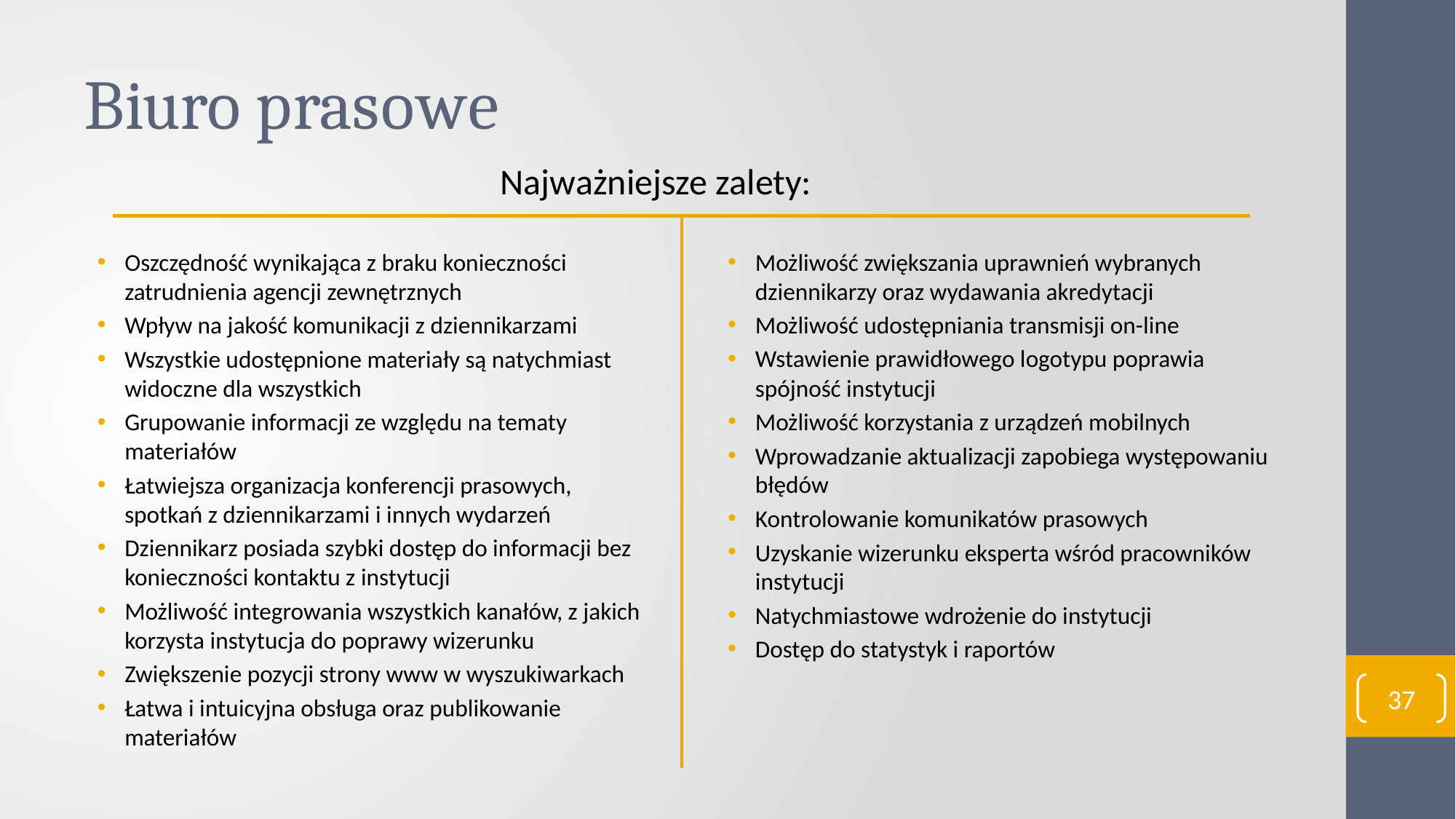

# Biuro prasowe
Najważniejsze zalety:
Oszczędność wynikająca z braku konieczności zatrudnienia agencji zewnętrznych
Wpływ na jakość komunikacji z dziennikarzami
Wszystkie udostępnione materiały są natychmiast widoczne dla wszystkich
Grupowanie informacji ze względu na tematy materiałów
Łatwiejsza organizacja konferencji prasowych, spotkań z dziennikarzami i innych wydarzeń
Dziennikarz posiada szybki dostęp do informacji bez konieczności kontaktu z instytucji
Możliwość integrowania wszystkich kanałów, z jakich korzysta instytucja do poprawy wizerunku
Zwiększenie pozycji strony www w wyszukiwarkach
Łatwa i intuicyjna obsługa oraz publikowanie materiałów
Możliwość zwiększania uprawnień wybranych dziennikarzy oraz wydawania akredytacji
Możliwość udostępniania transmisji on-line
Wstawienie prawidłowego logotypu poprawia spójność instytucji
Możliwość korzystania z urządzeń mobilnych
Wprowadzanie aktualizacji zapobiega występowaniu błędów
Kontrolowanie komunikatów prasowych
Uzyskanie wizerunku eksperta wśród pracowników instytucji
Natychmiastowe wdrożenie do instytucji
Dostęp do statystyk i raportów
37